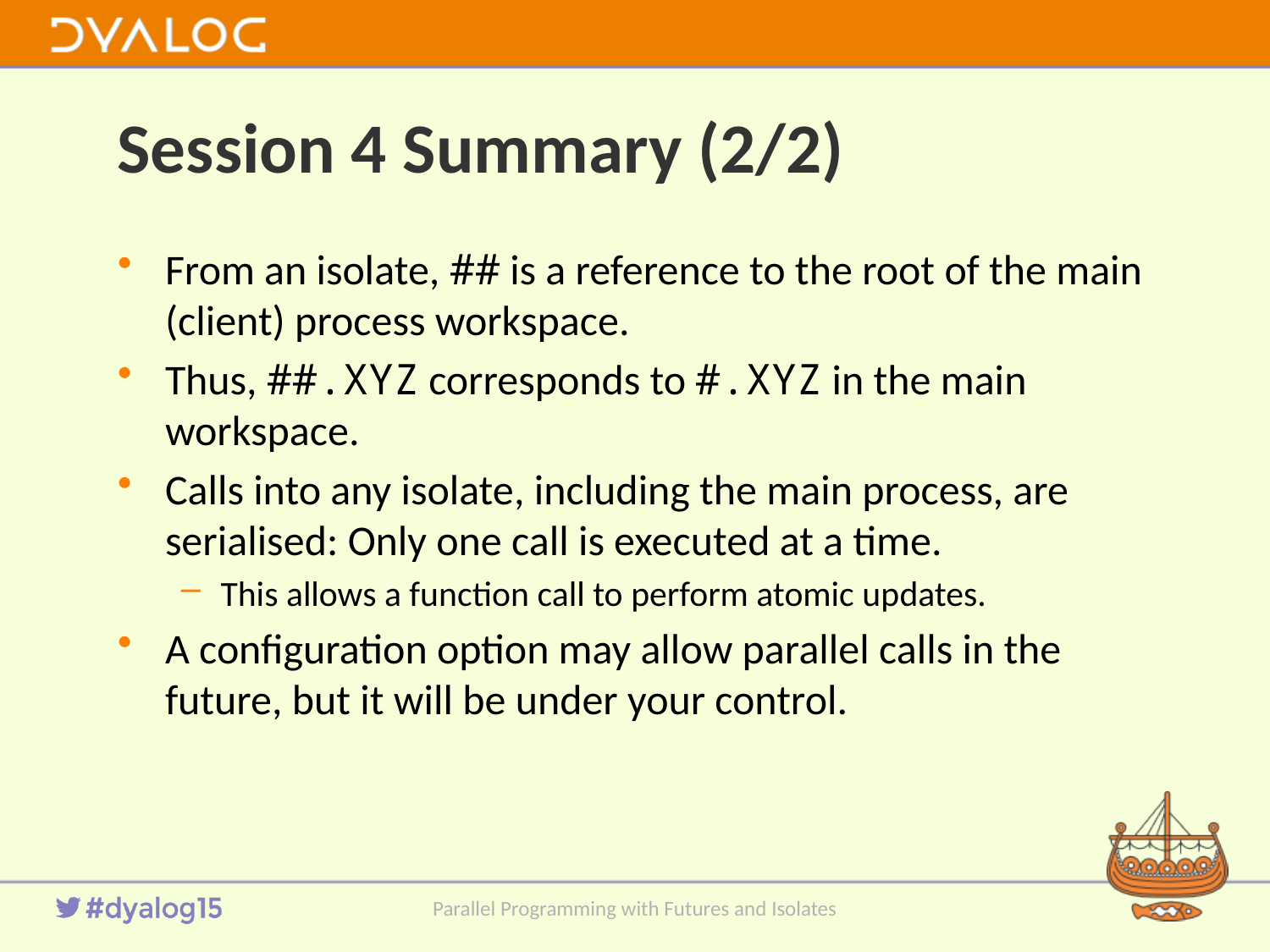

# Session 4 Summary (2/2)
From an isolate, ## is a reference to the root of the main (client) process workspace.
Thus, ##.XYZ corresponds to #.XYZ in the main workspace.
Calls into any isolate, including the main process, are serialised: Only one call is executed at a time.
This allows a function call to perform atomic updates.
A configuration option may allow parallel calls in the future, but it will be under your control.

Parallel Programming with Futures and Isolates